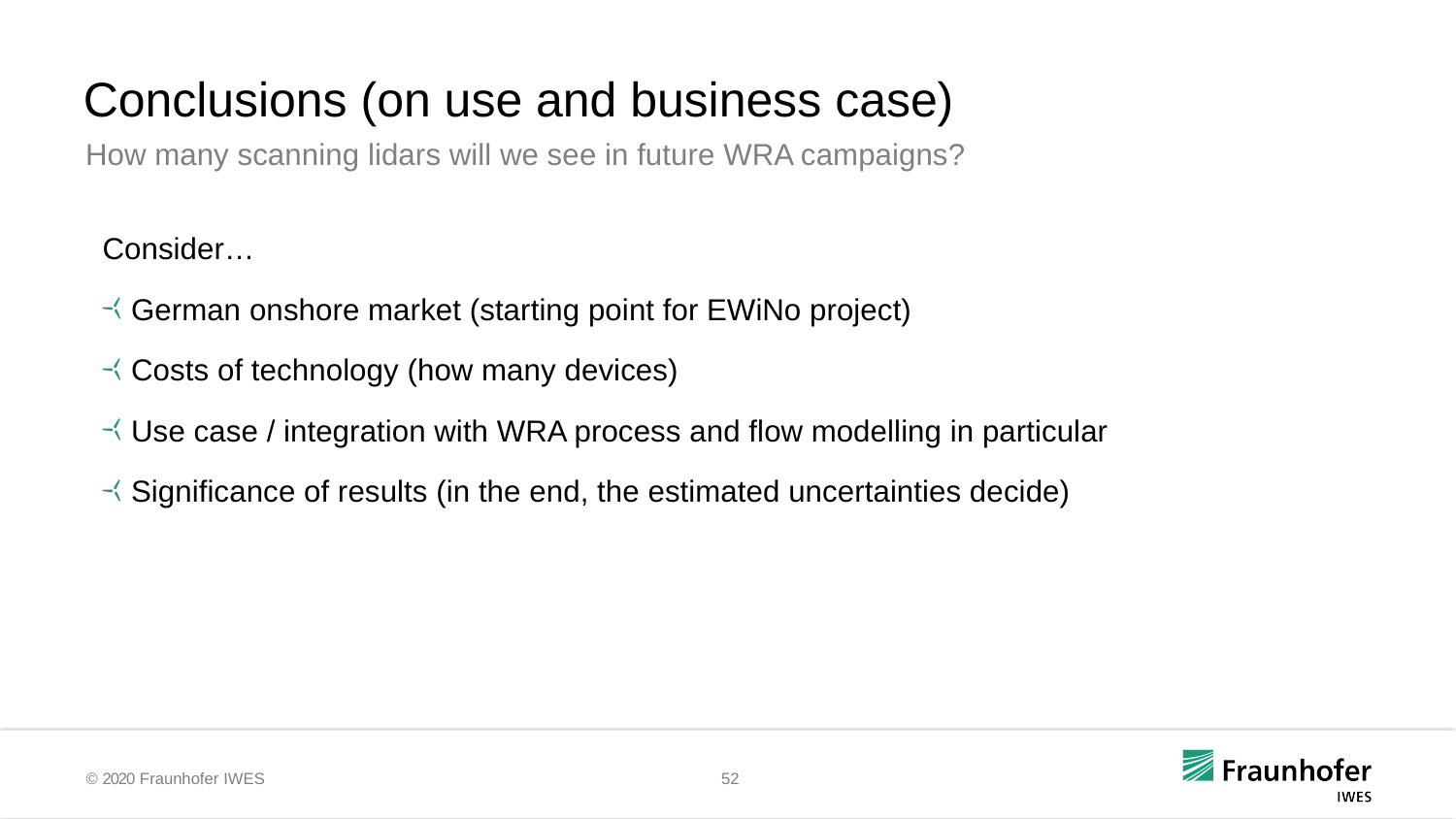

Conclusions (on use and business case)
How many scanning lidars will we see in future WRA campaigns?
Consider…
German onshore market (starting point for EWiNo project)
Costs of technology (how many devices)
Use case / integration with WRA process and flow modelling in particular
Significance of results (in the end, the estimated uncertainties decide)